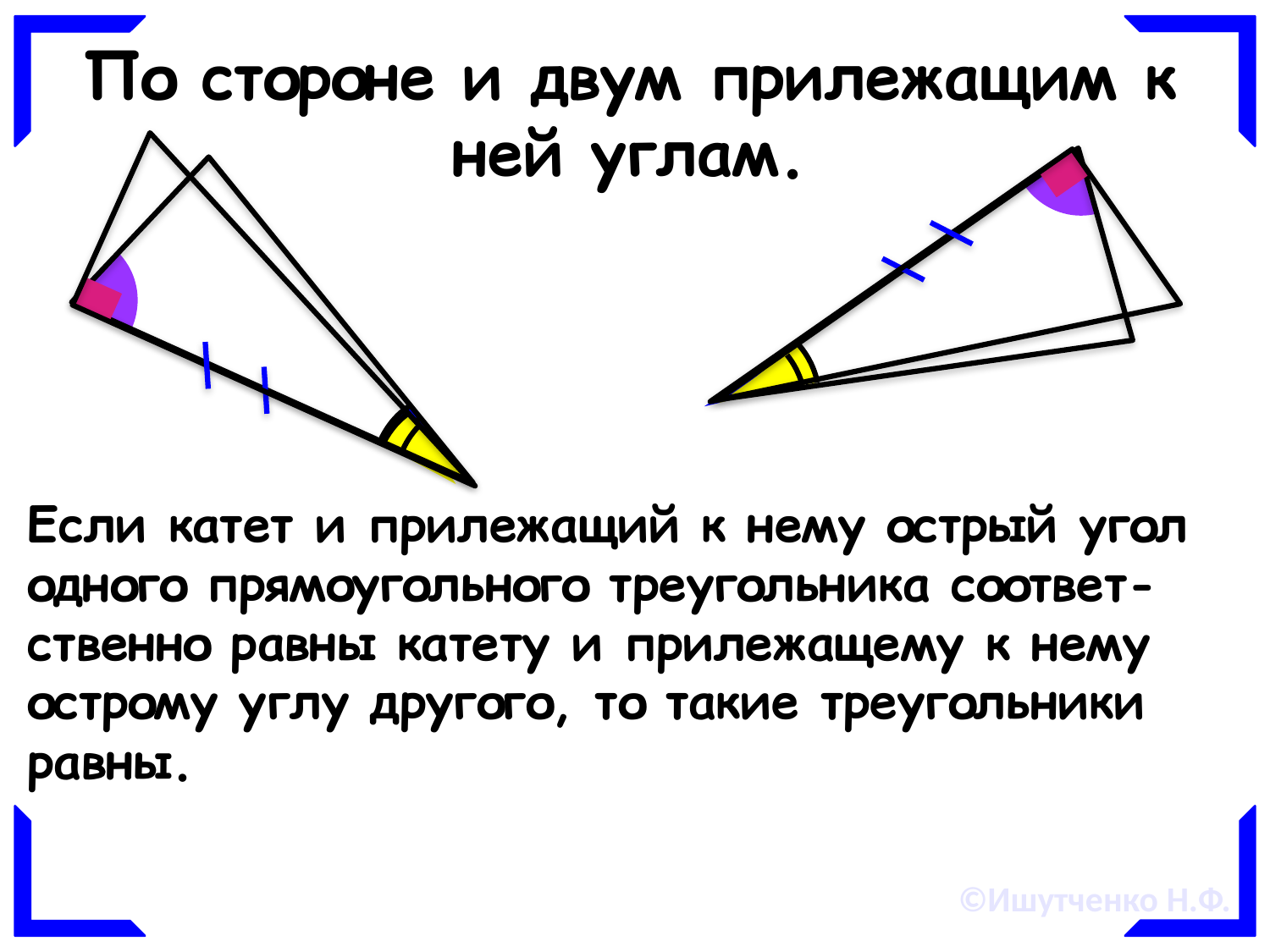

©Ишутченко Н.Ф.
По стороне и двум прилежащим к ней углам.

Если катет и прилежащий к нему острый угол
одного прямоугольного треугольника соответ-
ственно равны катету и прилежащему к нему
острому углу другого, то такие треугольники
равны.